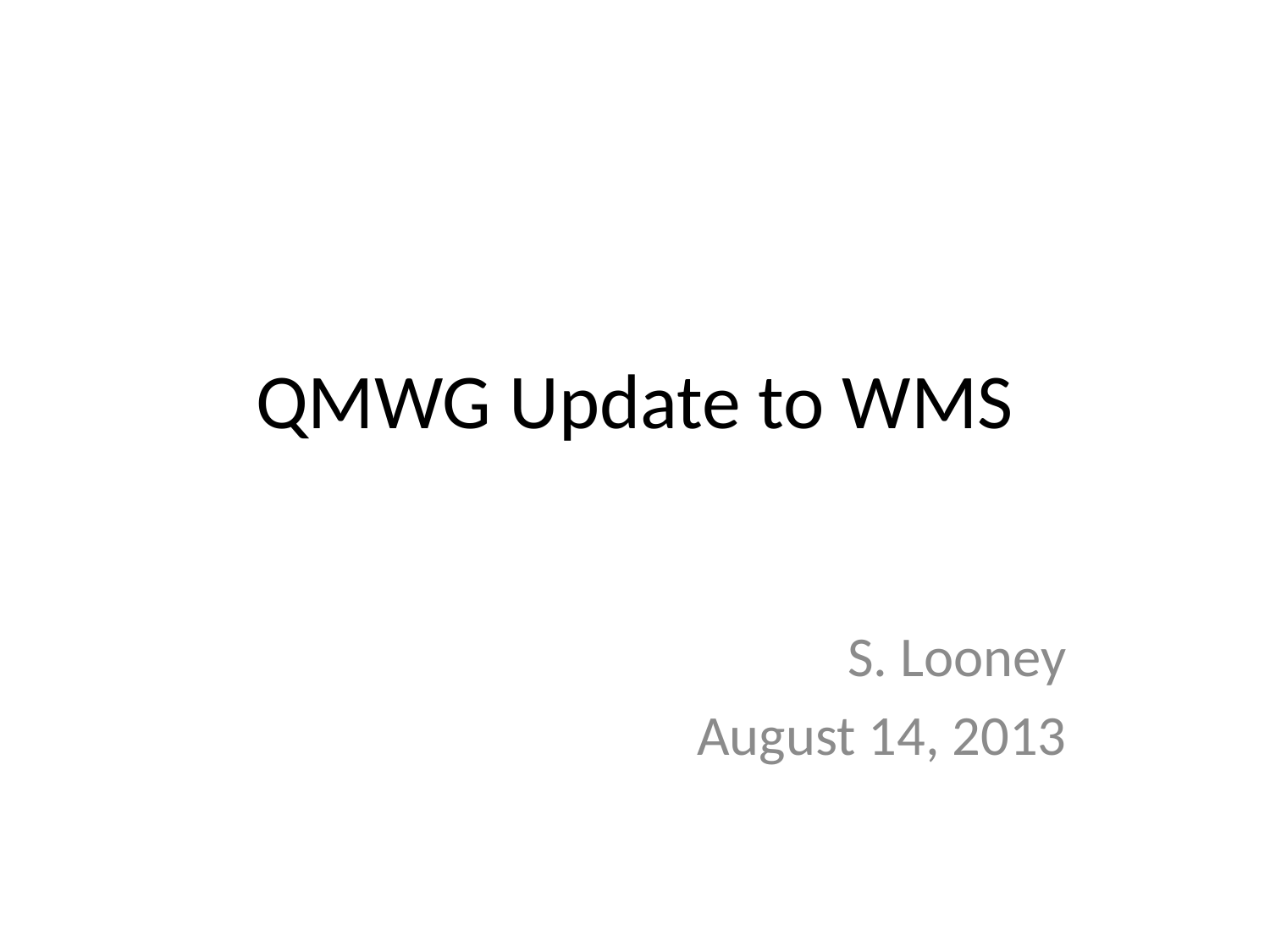

# QMWG Update to WMS
S. Looney
August 14, 2013